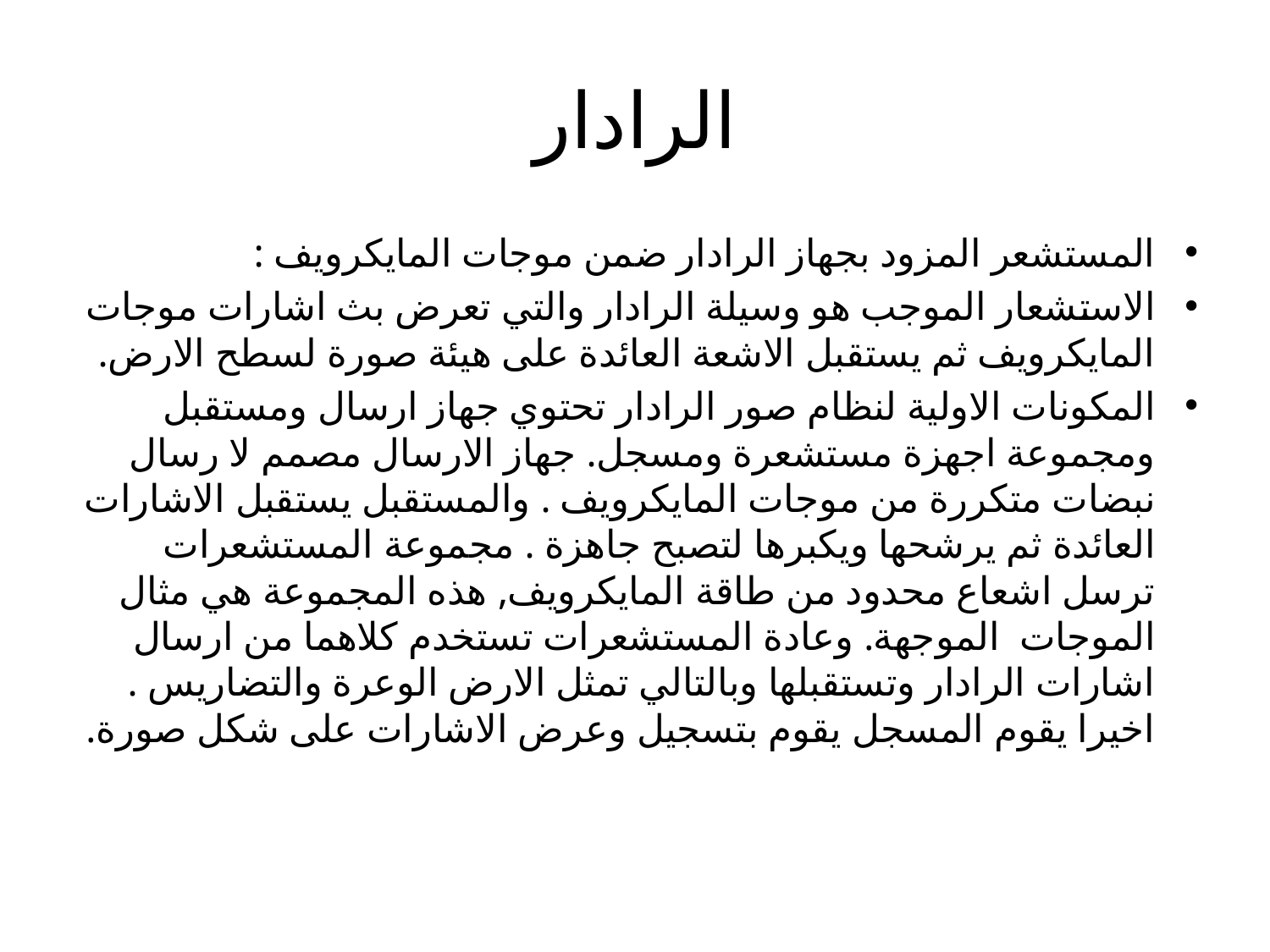

# الرادار
المستشعر المزود بجهاز الرادار ضمن موجات المايكرويف :
الاستشعار الموجب هو وسيلة الرادار والتي تعرض بث اشارات موجات المايكرويف ثم يستقبل الاشعة العائدة على هيئة صورة لسطح الارض.
المكونات الاولية لنظام صور الرادار تحتوي جهاز ارسال ومستقبل ومجموعة اجهزة مستشعرة ومسجل. جهاز الارسال مصمم لا رسال نبضات متكررة من موجات المايكرويف . والمستقبل يستقبل الاشارات العائدة ثم يرشحها ويكبرها لتصبح جاهزة . مجموعة المستشعرات ترسل اشعاع محدود من طاقة المايكرويف, هذه المجموعة هي مثال الموجات  الموجهة. وعادة المستشعرات تستخدم كلاهما من ارسال اشارات الرادار وتستقبلها وبالتالي تمثل الارض الوعرة والتضاريس . اخيرا يقوم المسجل يقوم بتسجيل وعرض الاشارات على شكل صورة.